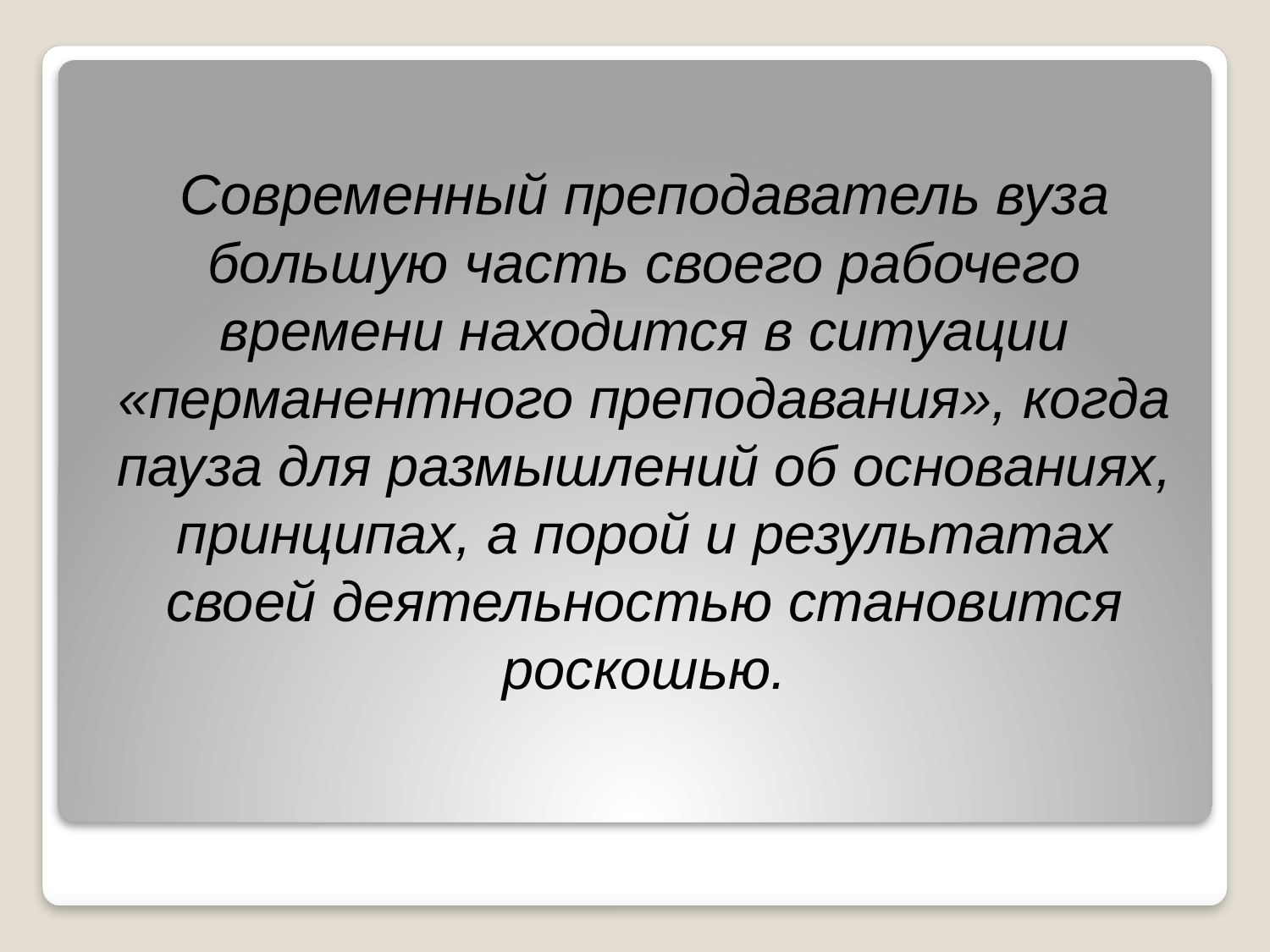

Современный преподаватель вуза большую часть своего рабочего времени находится в ситуации «перманентного преподавания», когда пауза для размышлений об основаниях, принципах, а порой и результатах своей деятельностью становится роскошью.